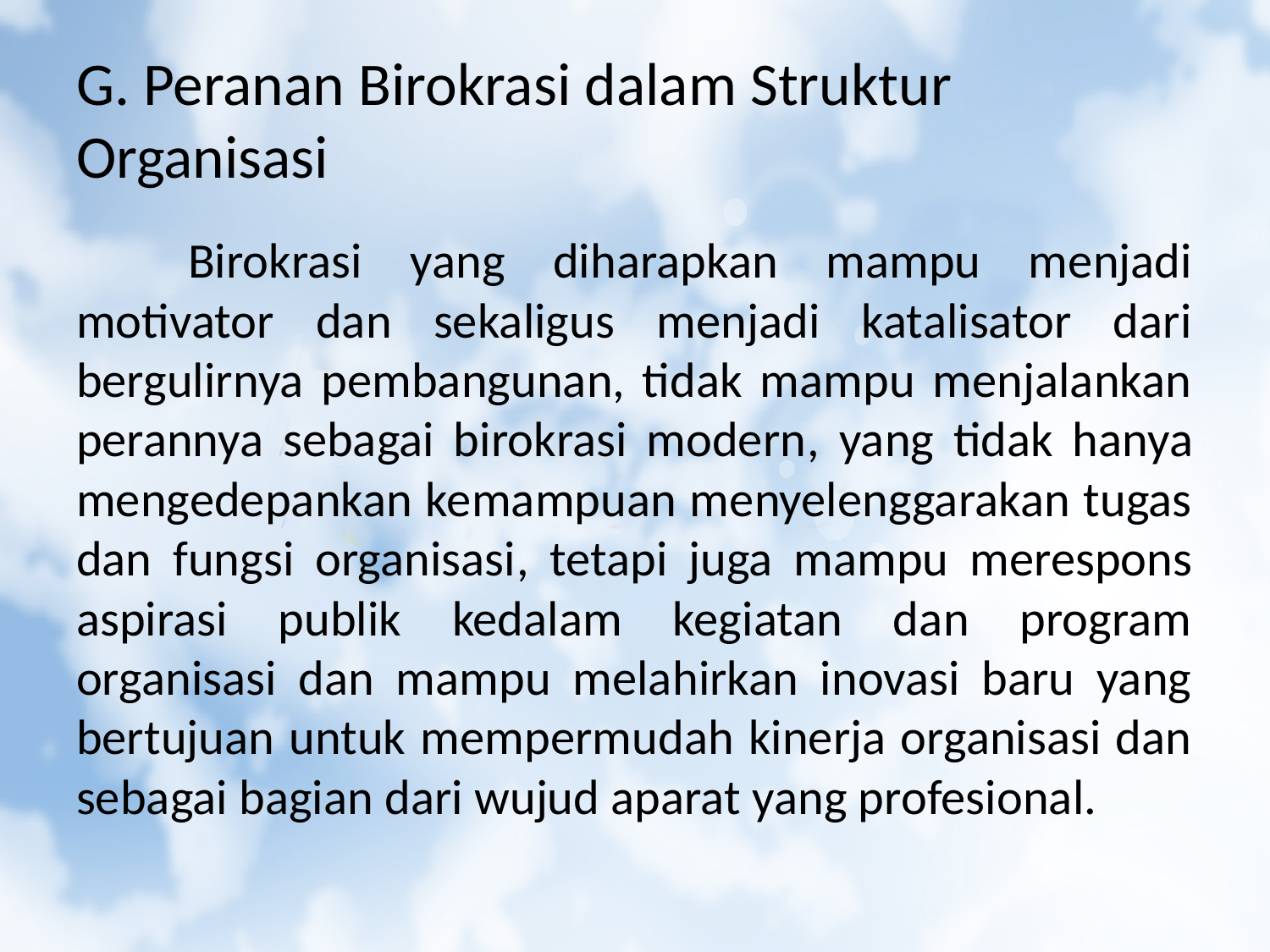

# G. Peranan Birokrasi dalam Struktur  Organisasi
	Birokrasi yang diharapkan mampu menjadi motivator dan sekaligus menjadi katalisator dari bergulirnya pembangunan, tidak mampu menjalankan perannya sebagai birokrasi modern, yang tidak hanya mengedepankan kemampuan menyelenggarakan tugas dan fungsi organisasi, tetapi juga mampu merespons aspirasi publik kedalam kegiatan dan program organisasi dan mampu melahirkan inovasi baru yang bertujuan untuk mempermudah kinerja organisasi dan sebagai bagian dari wujud aparat yang profesional.